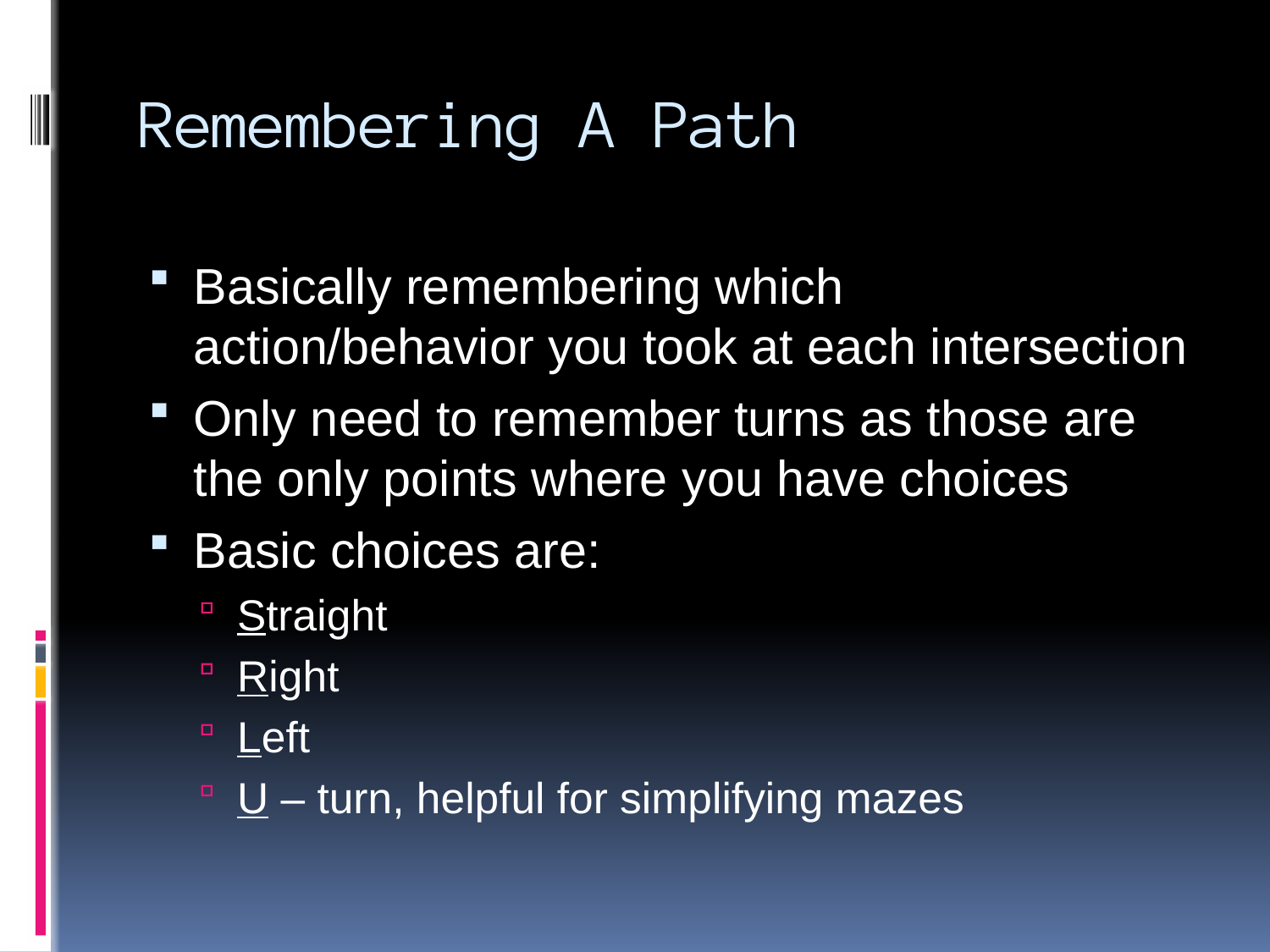

# Remembering A Path
Basically remembering which action/behavior you took at each intersection
Only need to remember turns as those are the only points where you have choices
Basic choices are:
Straight
Right
Left
U – turn, helpful for simplifying mazes